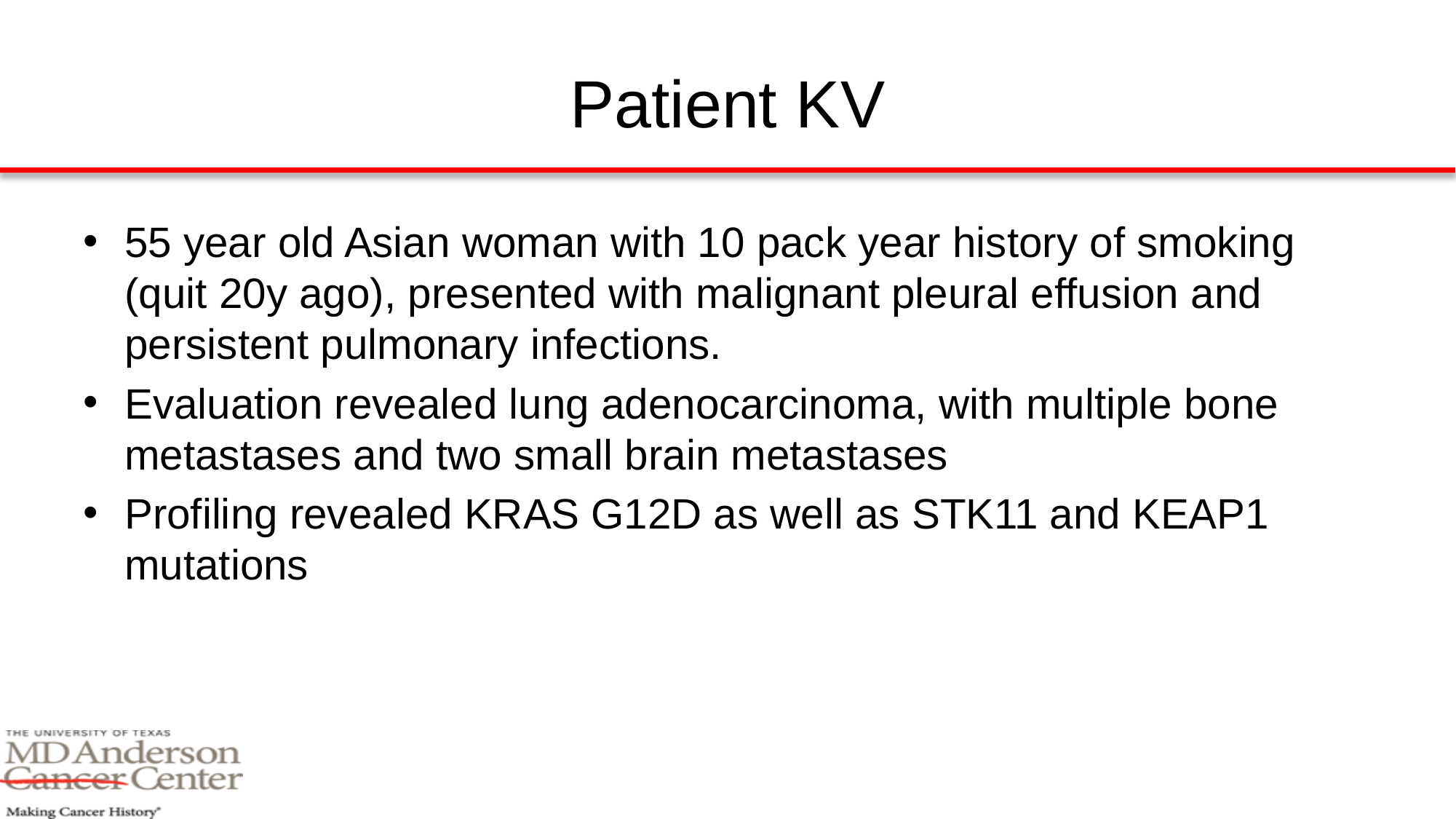

# Patient KV
55 year old Asian woman with 10 pack year history of smoking (quit 20y ago), presented with malignant pleural effusion and persistent pulmonary infections.
Evaluation revealed lung adenocarcinoma, with multiple bone metastases and two small brain metastases
Profiling revealed KRAS G12D as well as STK11 and KEAP1 mutations